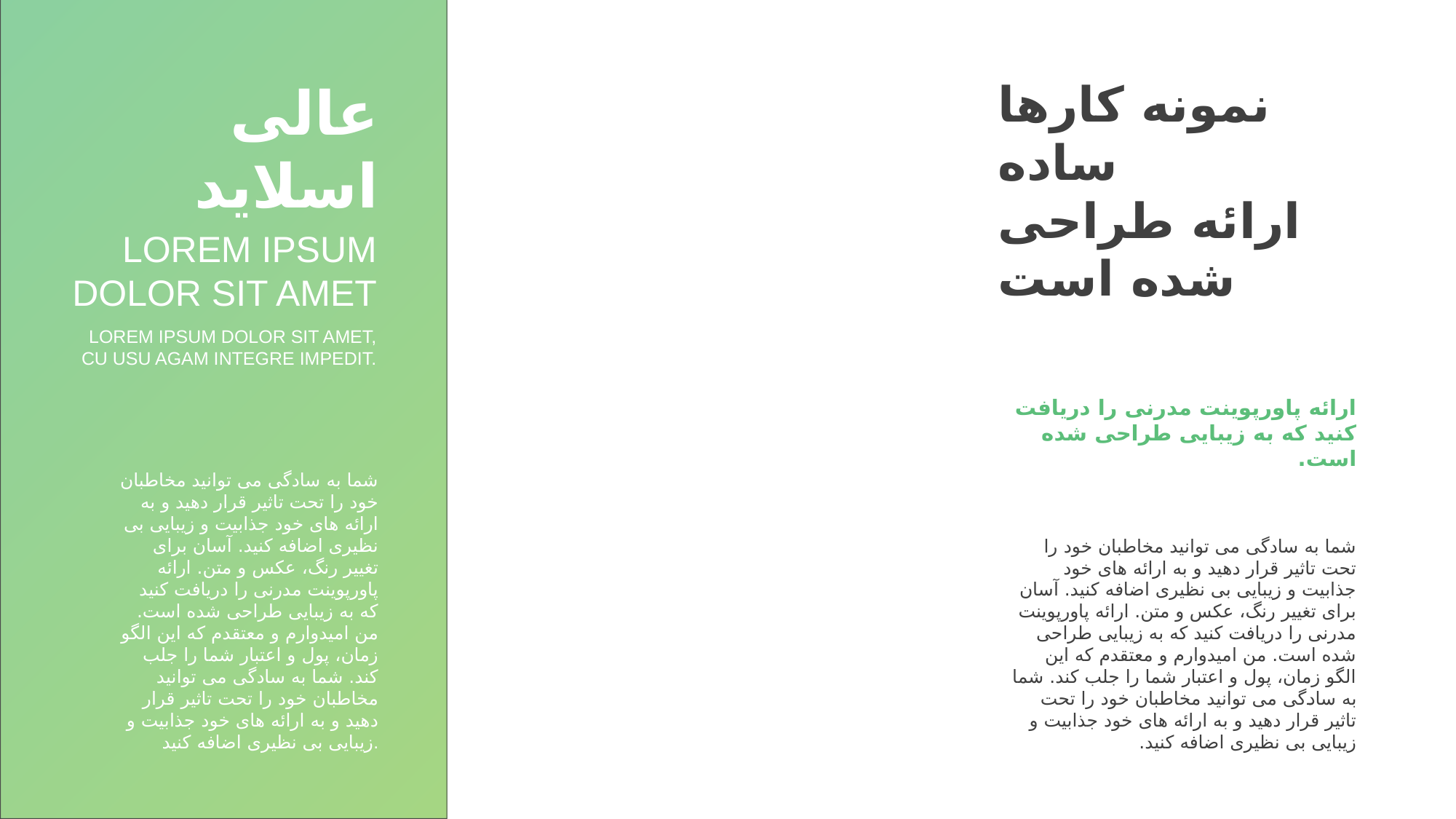

نمونه کارها ساده
ارائه طراحی شده است
عالی
اسلاید

LOREM IPSUM
DOLOR SIT AMET
LOREM IPSUM DOLOR SIT AMET,
CU USU AGAM INTEGRE IMPEDIT.
ارائه پاورپوینت مدرنی را دریافت کنید که به زیبایی طراحی شده است.
شما به سادگی می توانید مخاطبان خود را تحت تاثیر قرار دهید و به ارائه های خود جذابیت و زیبایی بی نظیری اضافه کنید. آسان برای تغییر رنگ، عکس و متن. ارائه پاورپوینت مدرنی را دریافت کنید که به زیبایی طراحی شده است. من امیدوارم و معتقدم که این الگو زمان، پول و اعتبار شما را جلب کند. شما به سادگی می توانید مخاطبان خود را تحت تاثیر قرار دهید و به ارائه های خود جذابیت و زیبایی بی نظیری اضافه کنید.
شما به سادگی می توانید مخاطبان خود را تحت تاثیر قرار دهید و به ارائه های خود جذابیت و زیبایی بی نظیری اضافه کنید. آسان برای تغییر رنگ، عکس و متن. ارائه پاورپوینت مدرنی را دریافت کنید که به زیبایی طراحی شده است. من امیدوارم و معتقدم که این الگو زمان، پول و اعتبار شما را جلب کند. شما به سادگی می توانید مخاطبان خود را تحت تاثیر قرار دهید و به ارائه های خود جذابیت و زیبایی بی نظیری اضافه کنید.